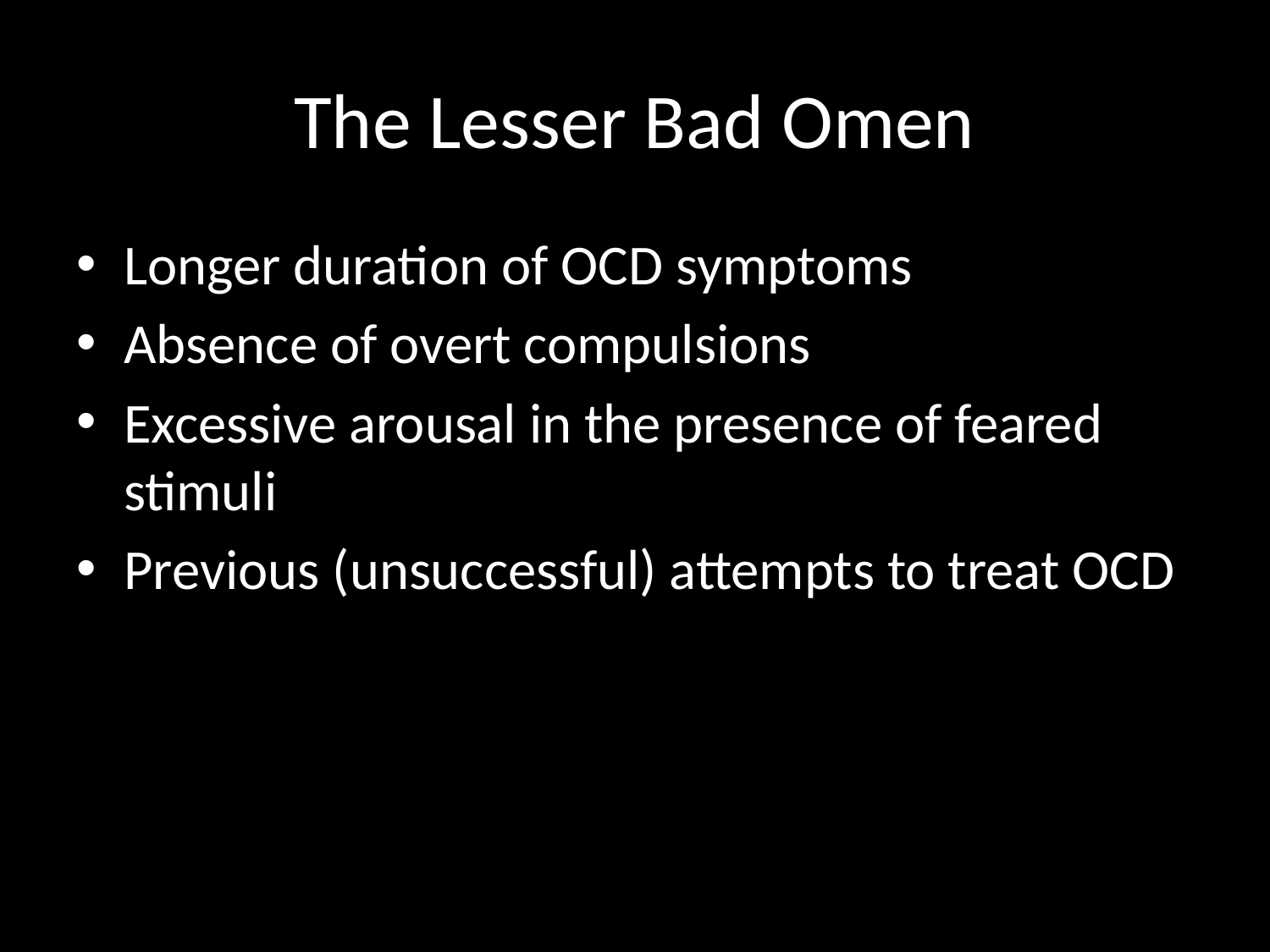

# The Lesser Bad Omen
Longer duration of OCD symptoms
Absence of overt compulsions
Excessive arousal in the presence of feared stimuli
Previous (unsuccessful) attempts to treat OCD